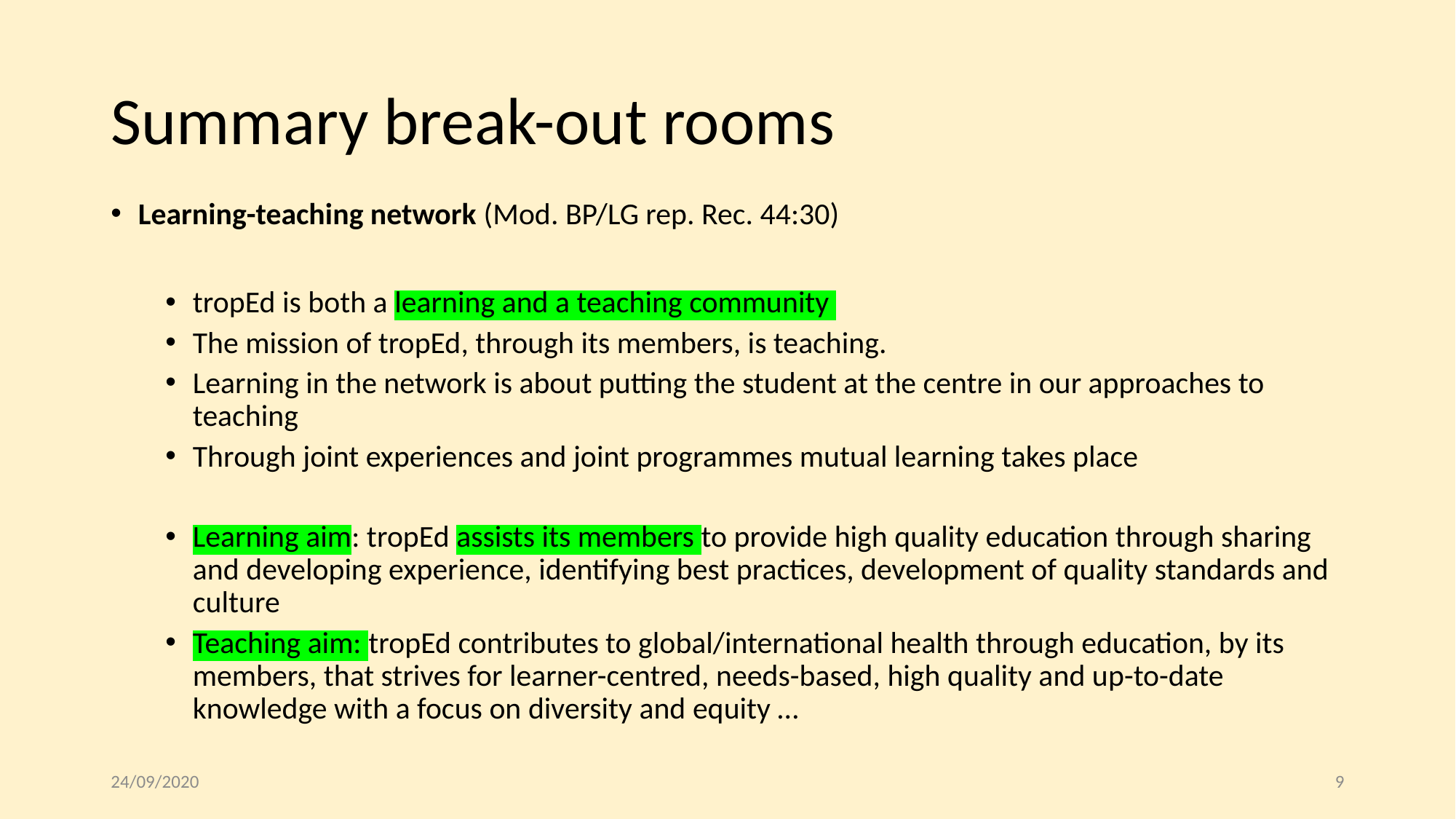

# Summary break-out rooms
Learning-teaching network (Mod. BP/LG rep. Rec. 44:30)

tropEd is both a learning and a teaching community
The mission of tropEd, through its members, is teaching.
Learning in the network is about putting the student at the centre in our approaches to teaching
Through joint experiences and joint programmes mutual learning takes place

Learning aim: tropEd assists its members to provide high quality education through sharing and developing experience, identifying best practices, development of quality standards and culture
Teaching aim: tropEd contributes to global/international health through education, by its members, that strives for learner-centred, needs-based, high quality and up-to-date knowledge with a focus on diversity and equity …
24/09/2020
9